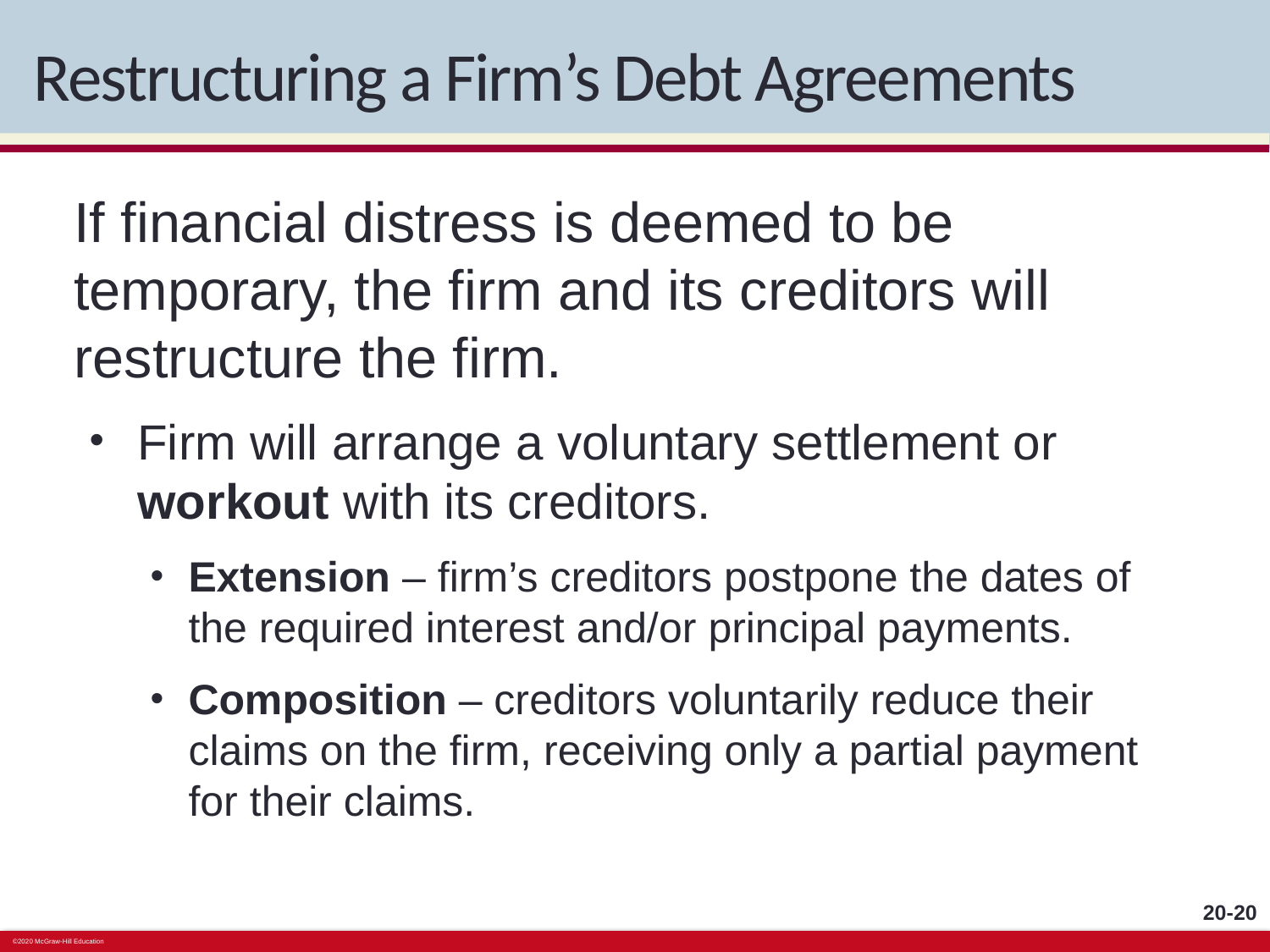

# Restructuring a Firm’s Debt Agreements
If financial distress is deemed to be temporary, the firm and its creditors will restructure the firm.
Firm will arrange a voluntary settlement or workout with its creditors.
Extension – firm’s creditors postpone the dates of the required interest and/or principal payments.
Composition – creditors voluntarily reduce their claims on the firm, receiving only a partial payment for their claims.